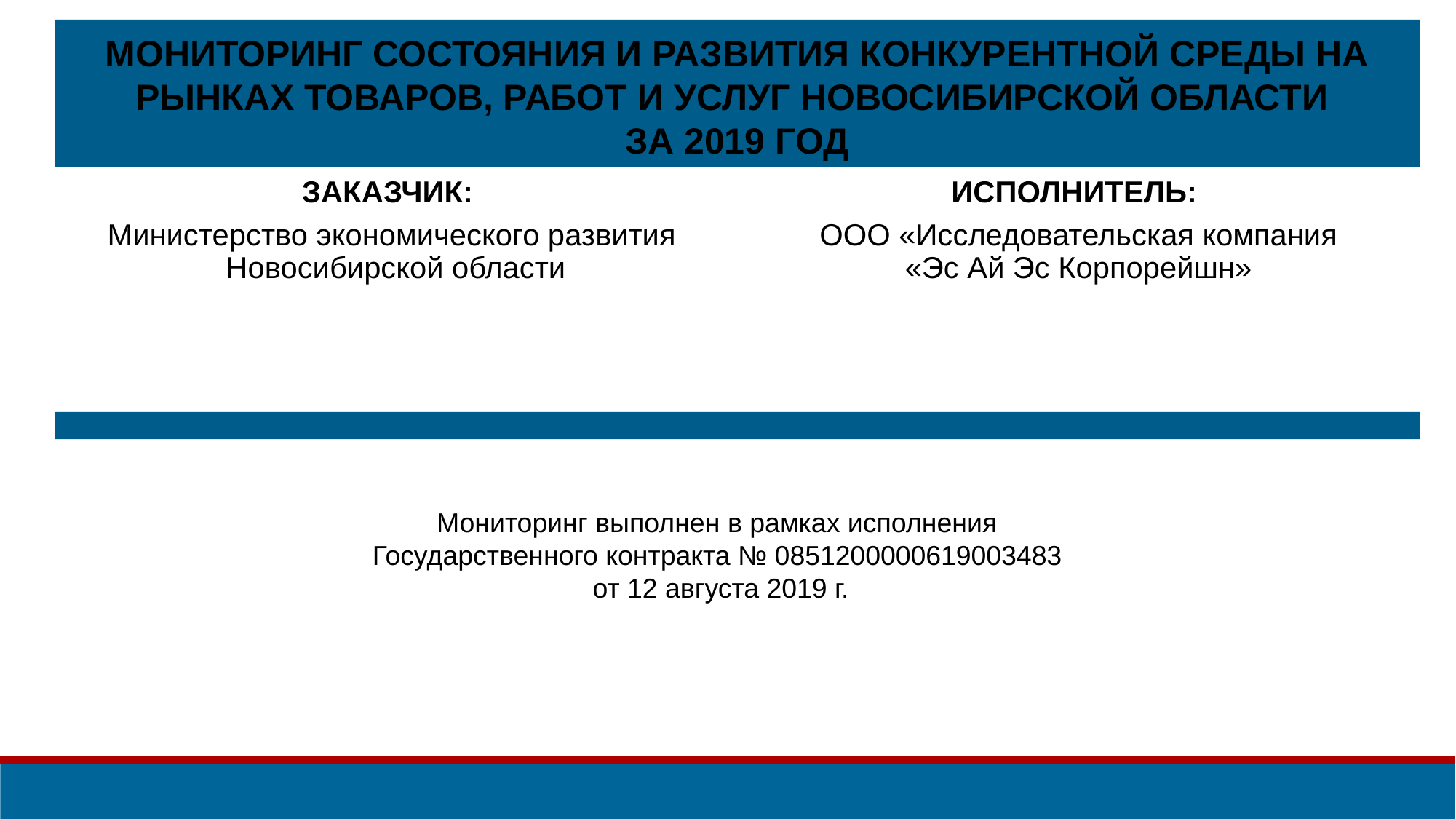

МОНИТОРИНГ СОСТОЯНИЯ И РАЗВИТИЯ КОНКУРЕНТНОЙ СРЕДЫ НА РЫНКАХ ТОВАРОВ, РАБОТ И УСЛУГ НОВОСИБИРСКОЙ ОБЛАСТИ
ЗА 2019 ГОД
ЗАКАЗЧИК:
Министерство экономического развития
Новосибирской области
ИСПОЛНИТЕЛЬ:
ООО «Исследовательская компания
«Эс Ай Эс Корпорейшн»
Мониторинг выполнен в рамках исполнения
Государственного контракта № 0851200000619003483
от 12 августа 2019 г.